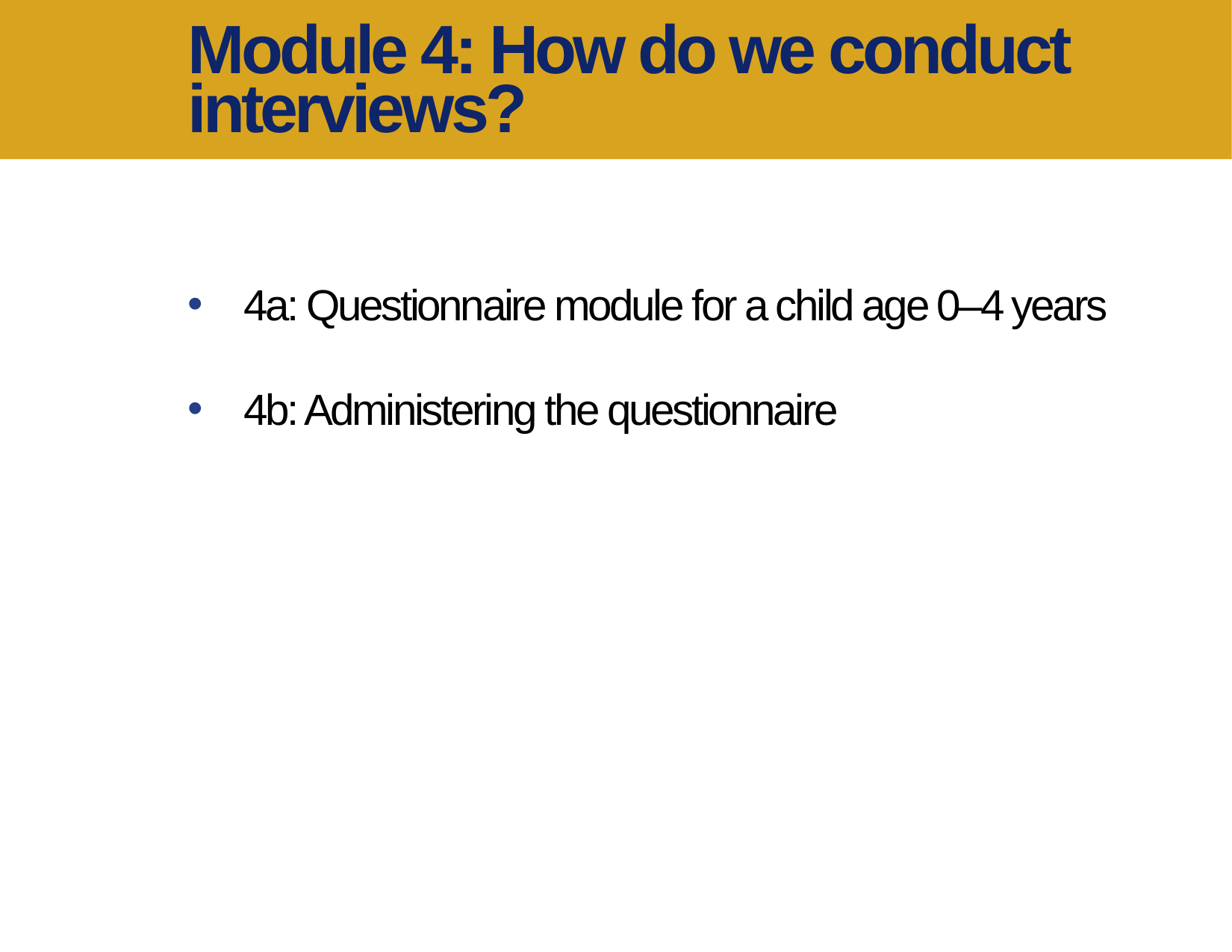

Module 4: How do we conduct interviews?
4a: Questionnaire module for a child age 0–4 years

4b: Administering the questionnaire